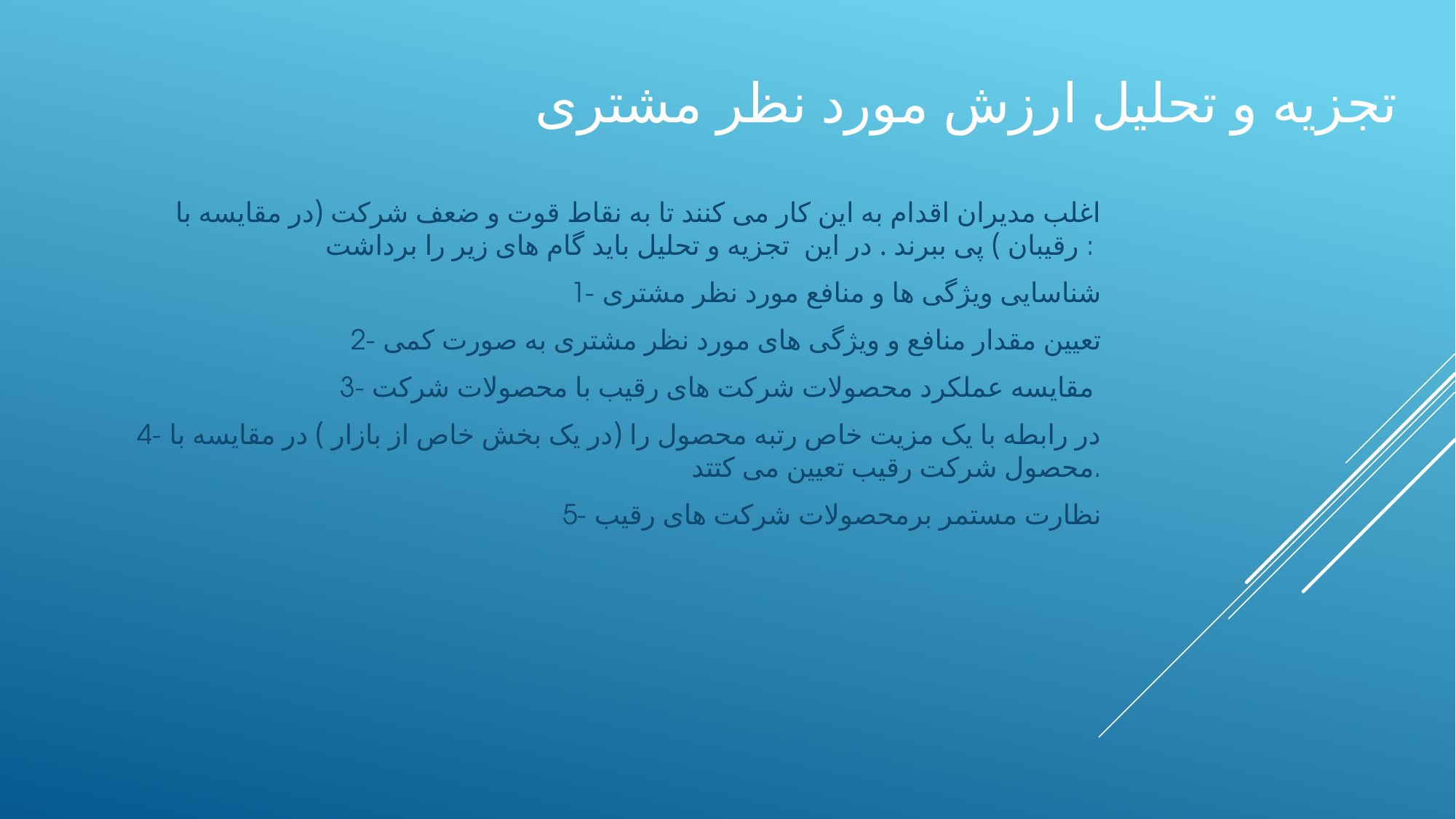

# تجزیه و تحلیل ارزش مورد نظر مشتری
اغلب مدیران اقدام به این کار می کنند تا به نقاط قوت و ضعف شرکت (در مقایسه با رقیبان ) پی ببرند . در این  تجزیه و تحلیل باید گام های زیر را برداشت :
1- شناسایی ویژگی ها و منافع مورد نظر مشتری
2- تعیین مقدار منافع و ویژگی های مورد نظر مشتری به صورت کمی
3- مقایسه عملکرد محصولات شرکت های رقیب با محصولات شرکت
4- در رابطه با یک مزیت خاص رتبه محصول را (در یک بخش خاص از بازار ) در مقایسه با محصول شرکت رقیب تعیین می کتتد.
5- نظارت مستمر برمحصولات شرکت های رقیب